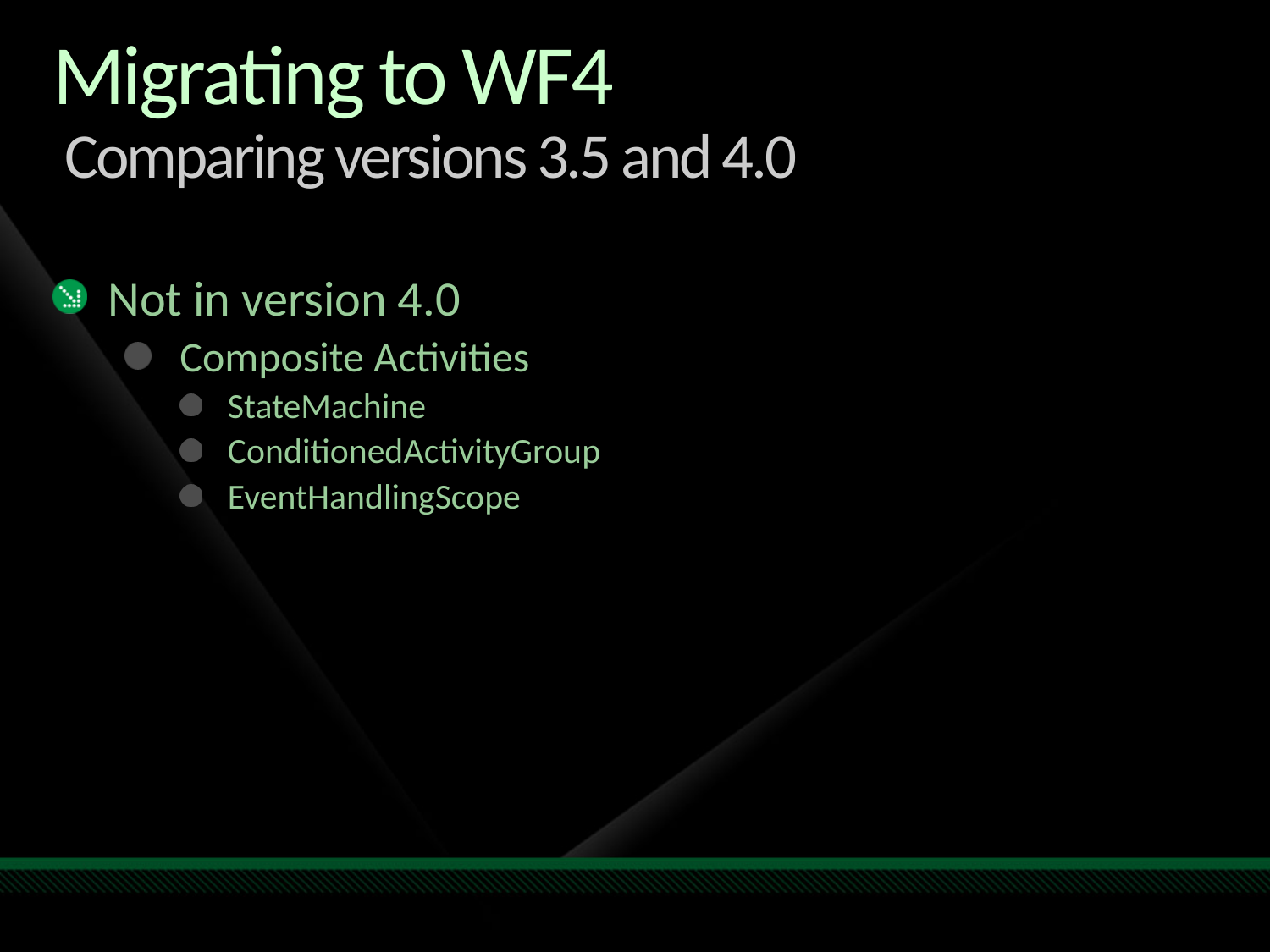

# Migrating to WF4 Comparing versions 3.5 and 4.0

Not in version 4.0
Composite Activities
StateMachine
ConditionedActivityGroup
EventHandlingScope